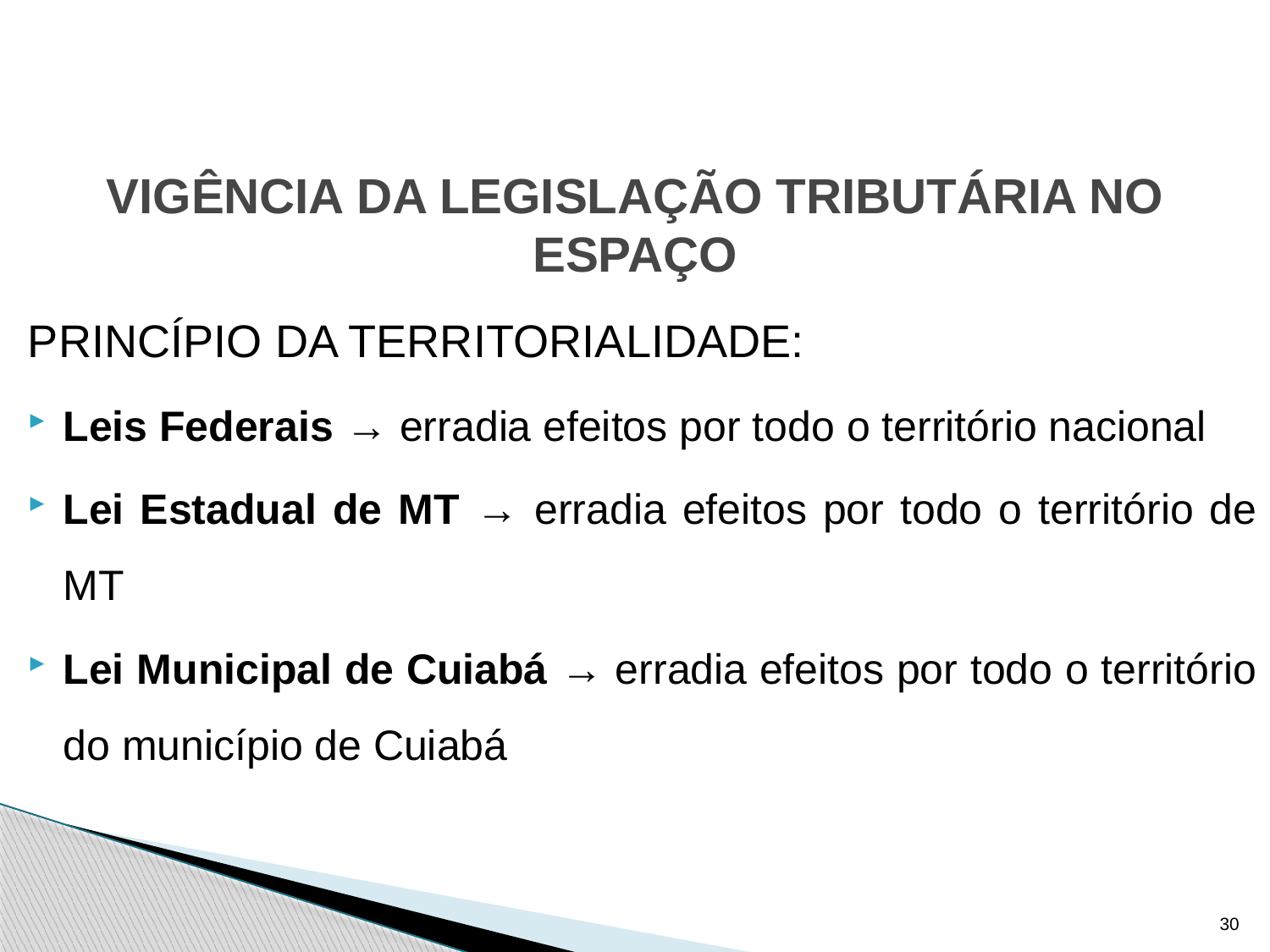

# VIGÊNCIA DA LEGISLAÇÃO TRIBUTÁRIA NO ESPAÇO
PRINCÍPIO DA TERRITORIALIDADE:
Leis Federais → erradia efeitos por todo o território nacional
Lei Estadual de MT → erradia efeitos por todo o território de MT
Lei Municipal de Cuiabá → erradia efeitos por todo o território do município de Cuiabá

30